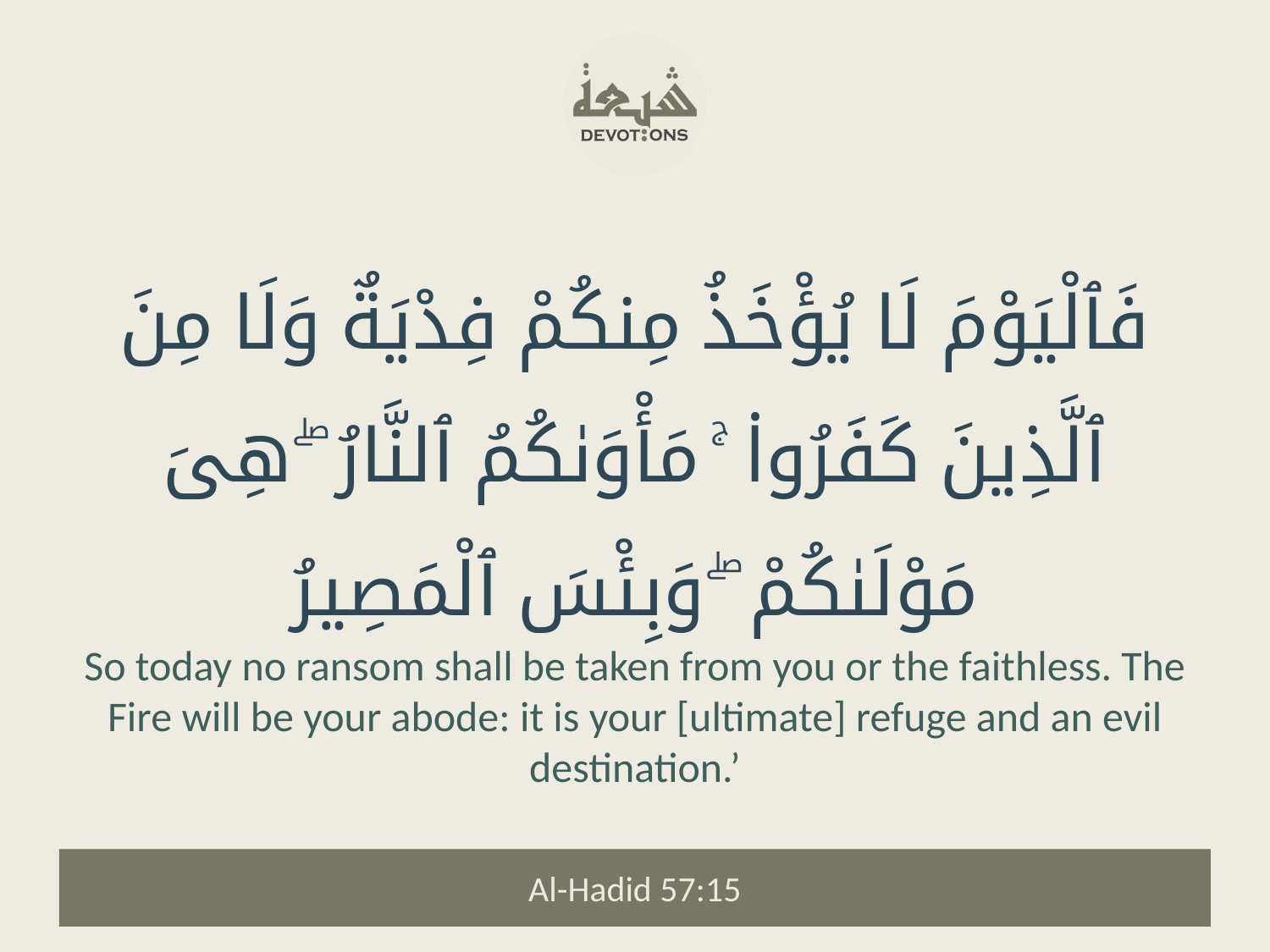

فَٱلْيَوْمَ لَا يُؤْخَذُ مِنكُمْ فِدْيَةٌ وَلَا مِنَ ٱلَّذِينَ كَفَرُوا۟ ۚ مَأْوَىٰكُمُ ٱلنَّارُ ۖ هِىَ مَوْلَىٰكُمْ ۖ وَبِئْسَ ٱلْمَصِيرُ
So today no ransom shall be taken from you or the faithless. The Fire will be your abode: it is your [ultimate] refuge and an evil destination.’
Al-Hadid 57:15